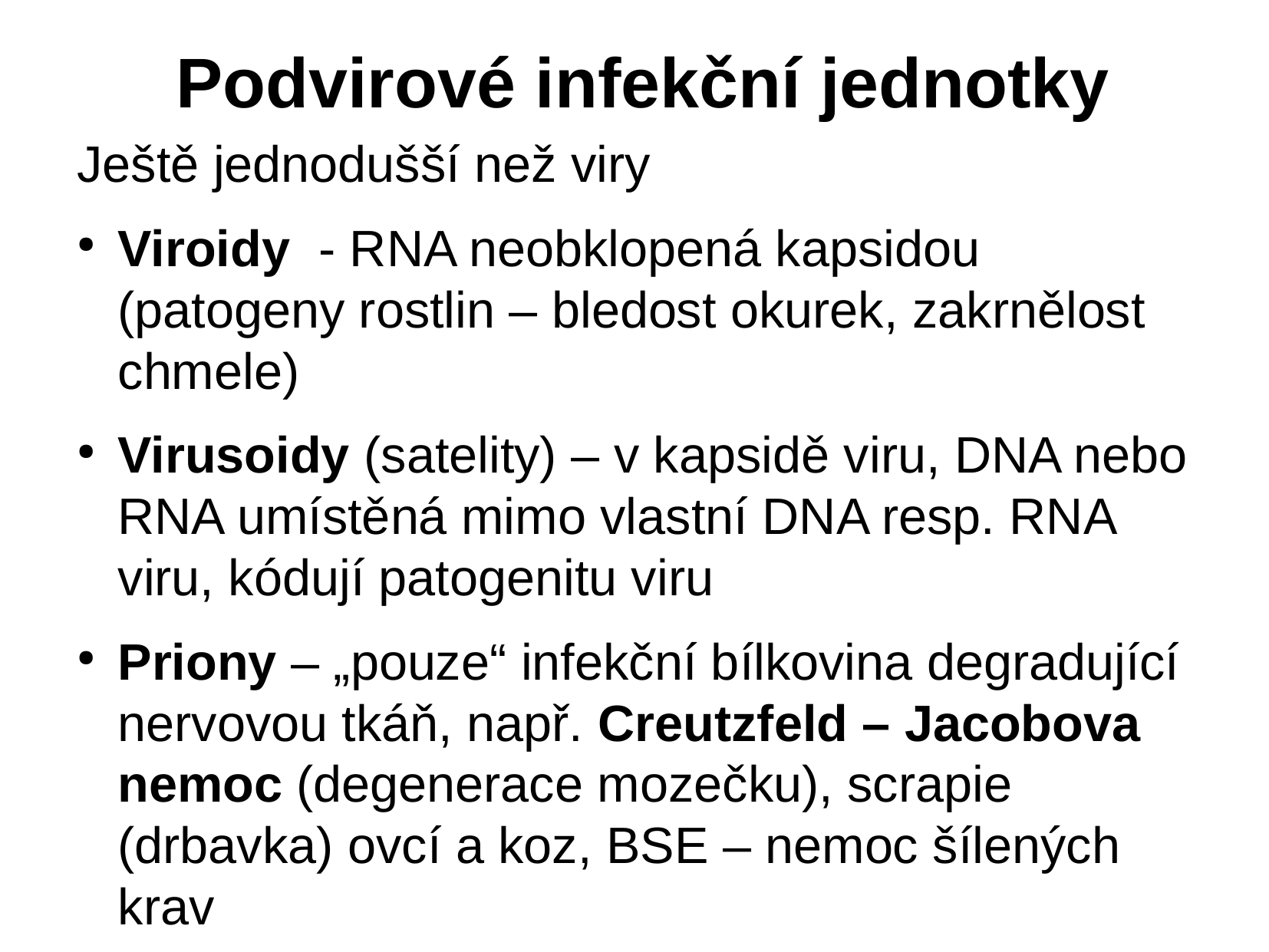

# Podvirové infekční jednotky
Ještě jednodušší než viry
Viroidy  - RNA neobklopená kapsidou (patogeny rostlin – bledost okurek, zakrnělost chmele)
Virusoidy (satelity) – v kapsidě viru, DNA nebo RNA umístěná mimo vlastní DNA resp. RNA viru, kódují patogenitu viru
Priony – „pouze“ infekční bílkovina degradující nervovou tkáň, např. Creutzfeld – Jacobova nemoc (degenerace mozečku), scrapie (drbavka) ovcí a koz, BSE – nemoc šílených krav